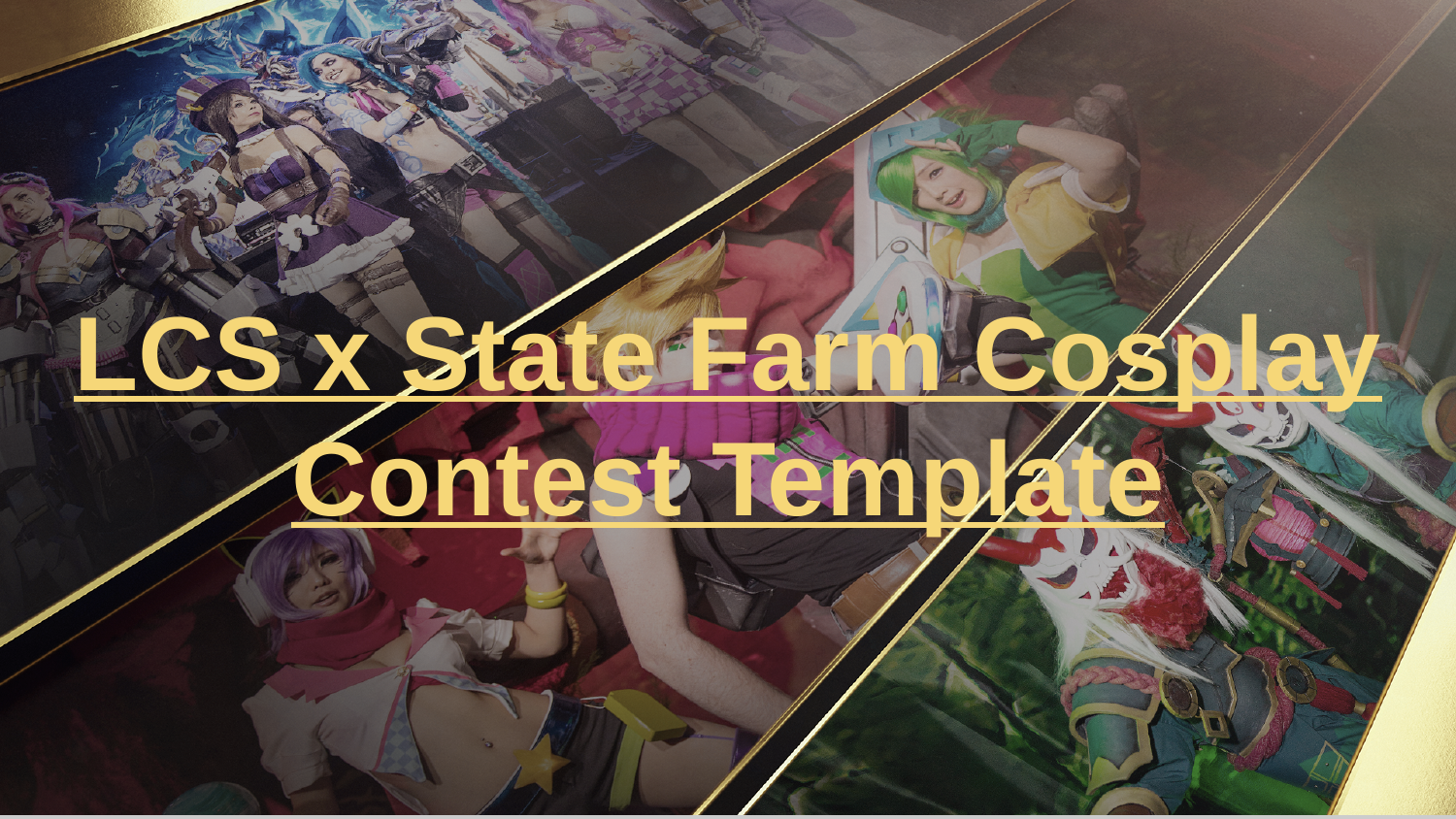

# LCS x State Farm Cosplay Contest Template